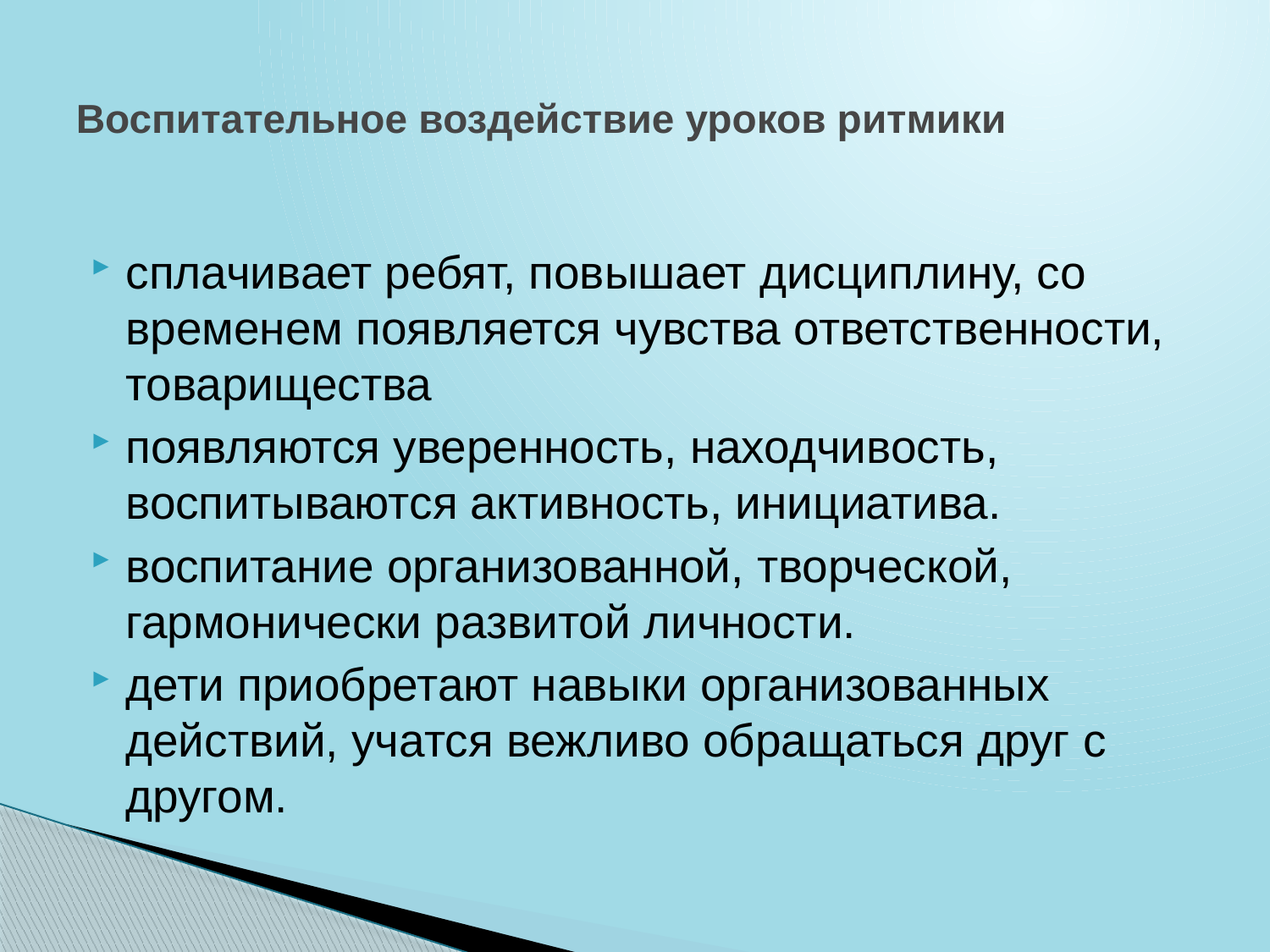

# Воспитательное воздействие уроков ритмики
сплачивает ребят, повышает дисциплину, со временем появляется чувства ответственности, товарищества
появляются уверенность, находчивость, воспитываются активность, инициатива.
воспитание организованной, творческой, гармонически развитой личности.
дети приобретают навыки организованных действий, учатся вежливо обращаться друг с другом.